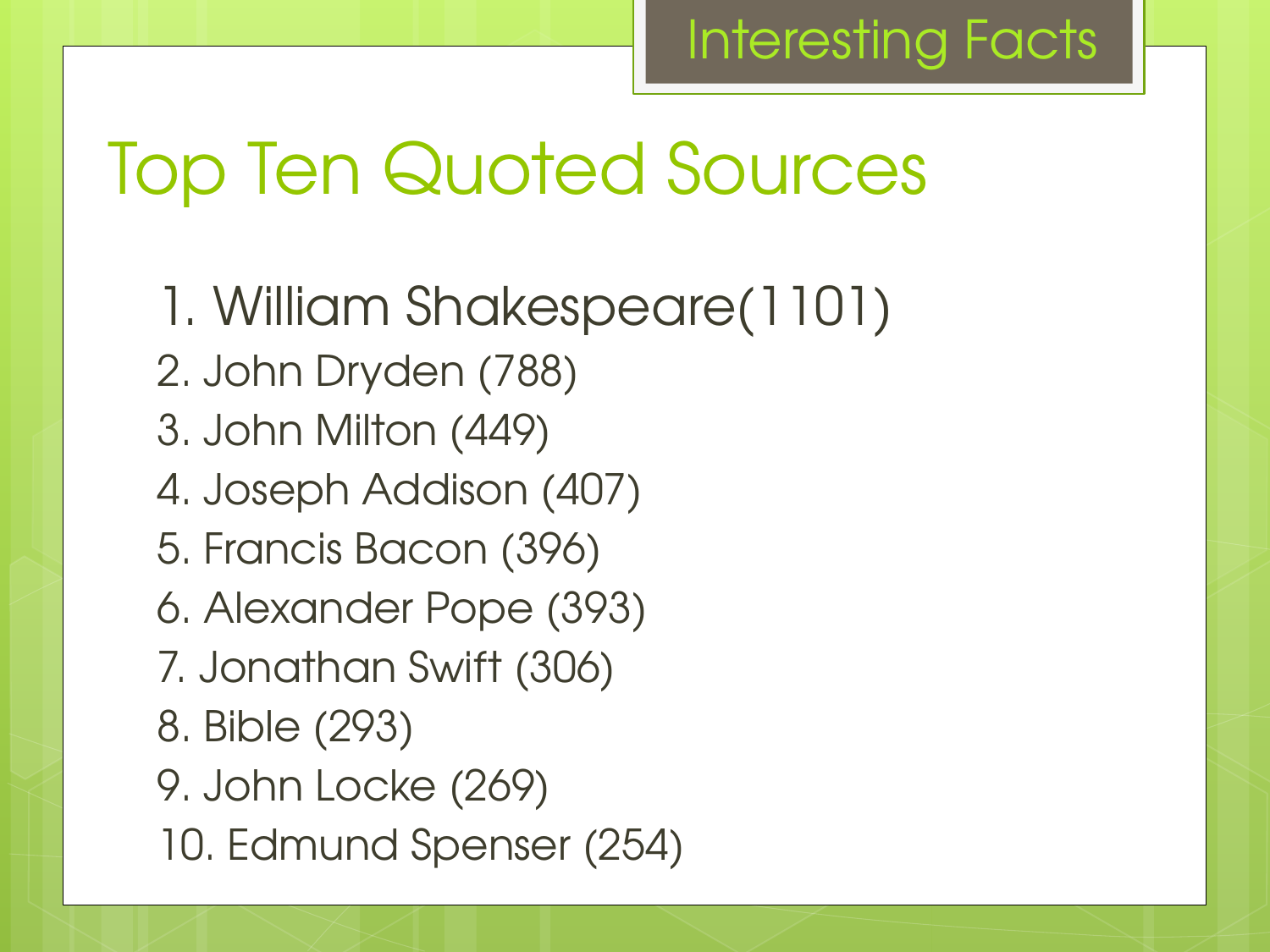

Interesting Facts
# Top Ten Quoted Sources
1. William Shakespeare(1101)
2. John Dryden (788)
3. John Milton (449)
4. Joseph Addison (407)
5. Francis Bacon (396)
6. Alexander Pope (393)
7. Jonathan Swift (306)
8. Bible (293)
9. John Locke (269)
10. Edmund Spenser (254)